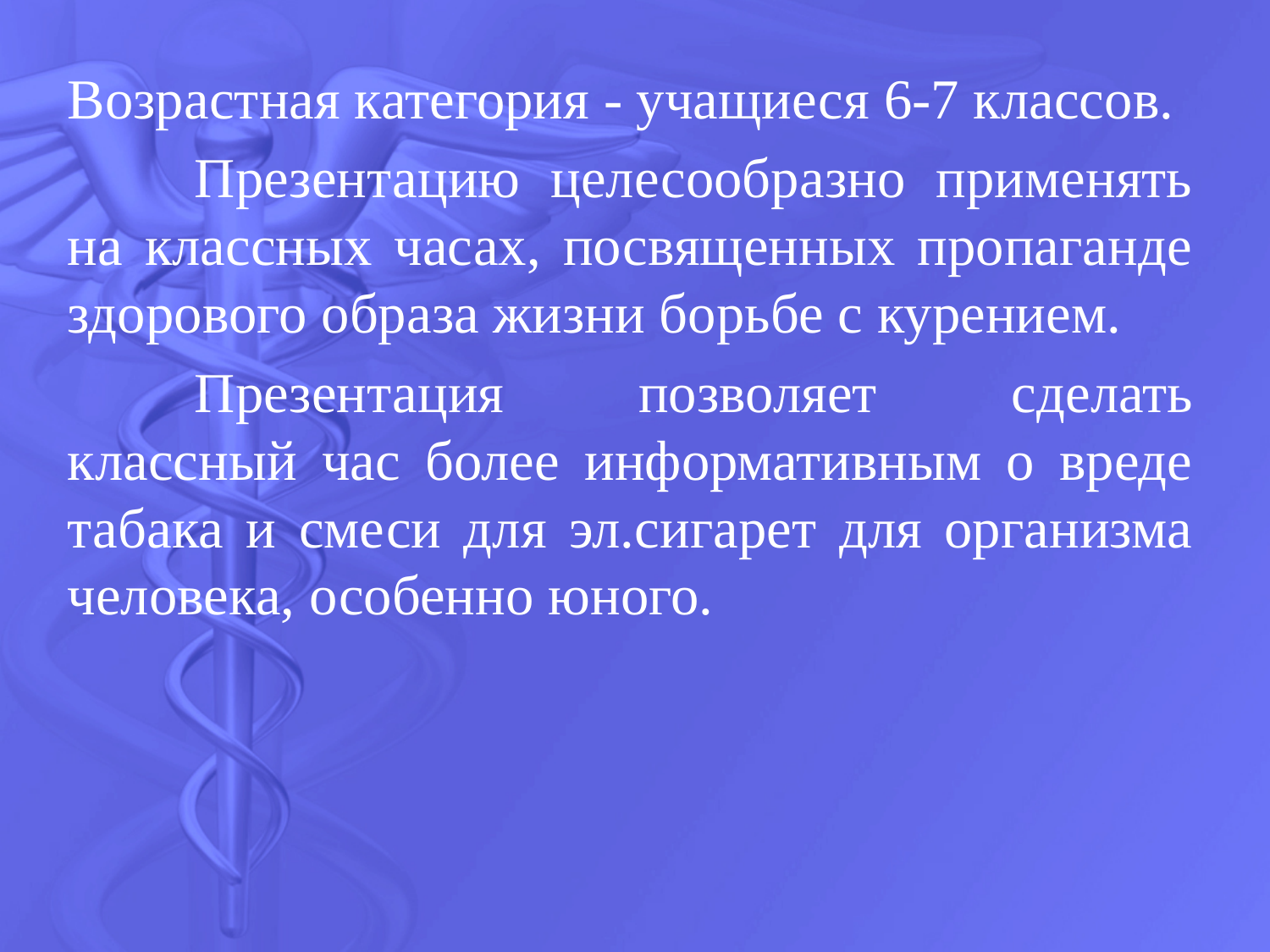

Возрастная категория - учащиеся 6-7 классов.
	Презентацию целесообразно применять на классных часах, посвященных пропаганде здорового образа жизни борьбе с курением.
	Презентация позволяет сделать классный час более информативным о вреде табака и смеси для эл.сигарет для организма человека, особенно юного.